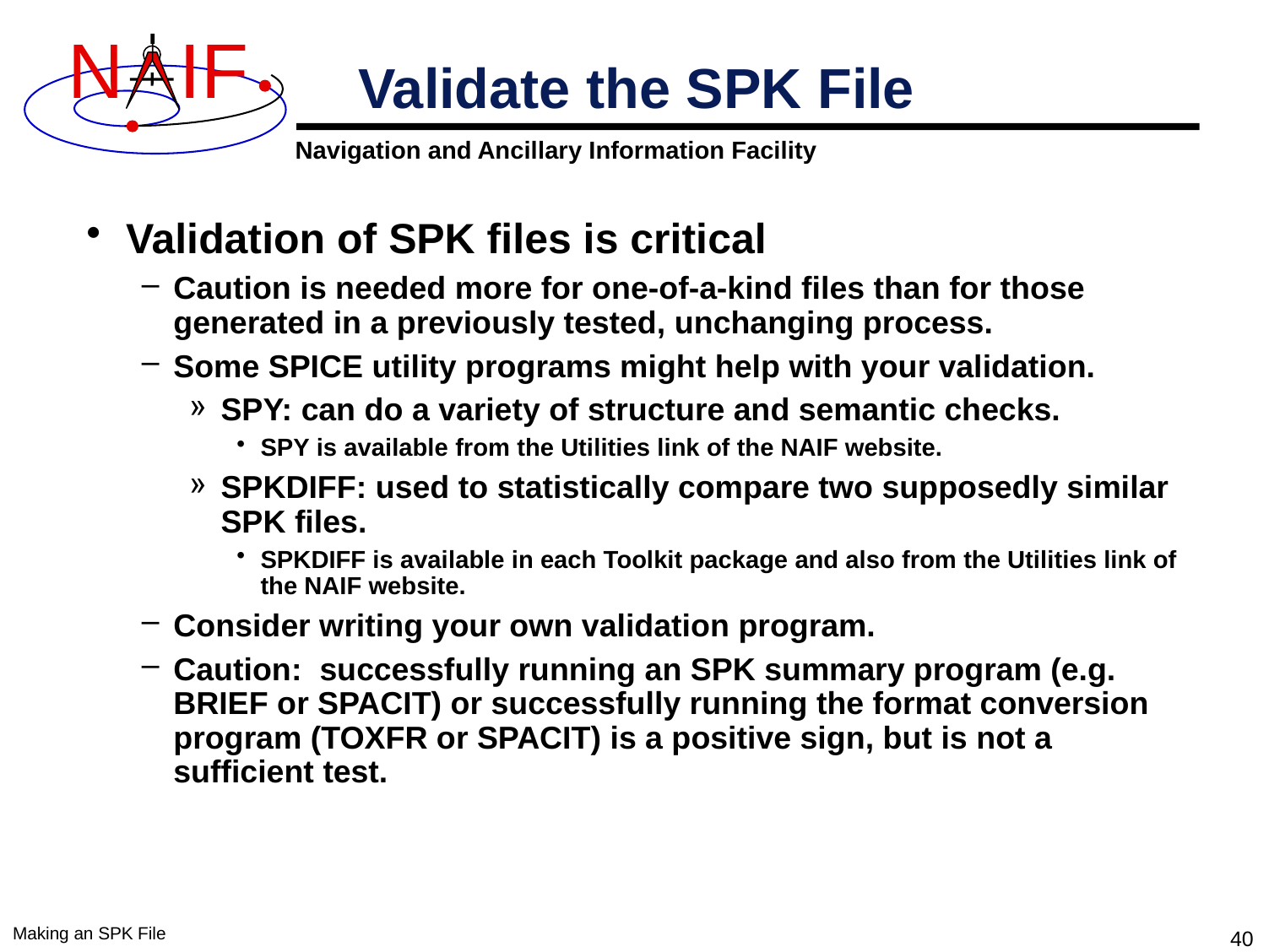

# Validate the SPK File
Validation of SPK files is critical
Caution is needed more for one-of-a-kind files than for those generated in a previously tested, unchanging process.
Some SPICE utility programs might help with your validation.
SPY: can do a variety of structure and semantic checks.
SPY is available from the Utilities link of the NAIF website.
SPKDIFF: used to statistically compare two supposedly similar SPK files.
SPKDIFF is available in each Toolkit package and also from the Utilities link of the NAIF website.
Consider writing your own validation program.
Caution:  successfully running an SPK summary program (e.g. BRIEF or SPACIT) or successfully running the format conversion program (TOXFR or SPACIT) is a positive sign, but is not a sufficient test.
Making an SPK File
40